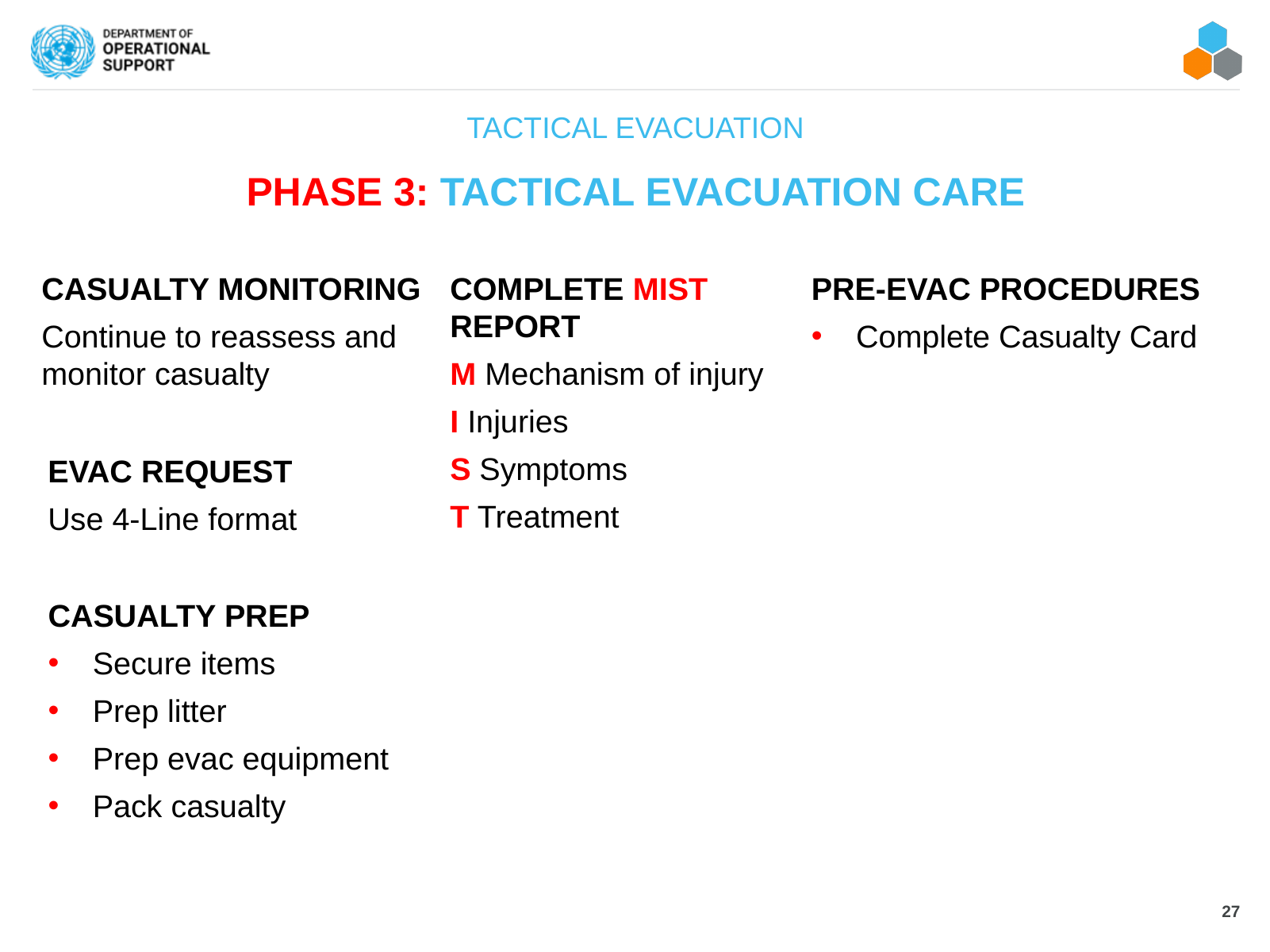

TACTICAL EVACUATION

#
PHASE 3: TACTICAL EVACUATION CARE
CASUALTY MONITORING
Continue to reassess and monitor casualty
PRE-EVAC PROCEDURES
Complete Casualty Card
COMPLETE MIST
REPORT
M Mechanism of injury
I Injuries
S Symptoms
T Treatment

EVAC REQUEST
Use 4-Line format
CASUALTY PREP
Secure items
Prep litter
Prep evac equipment
Pack casualty